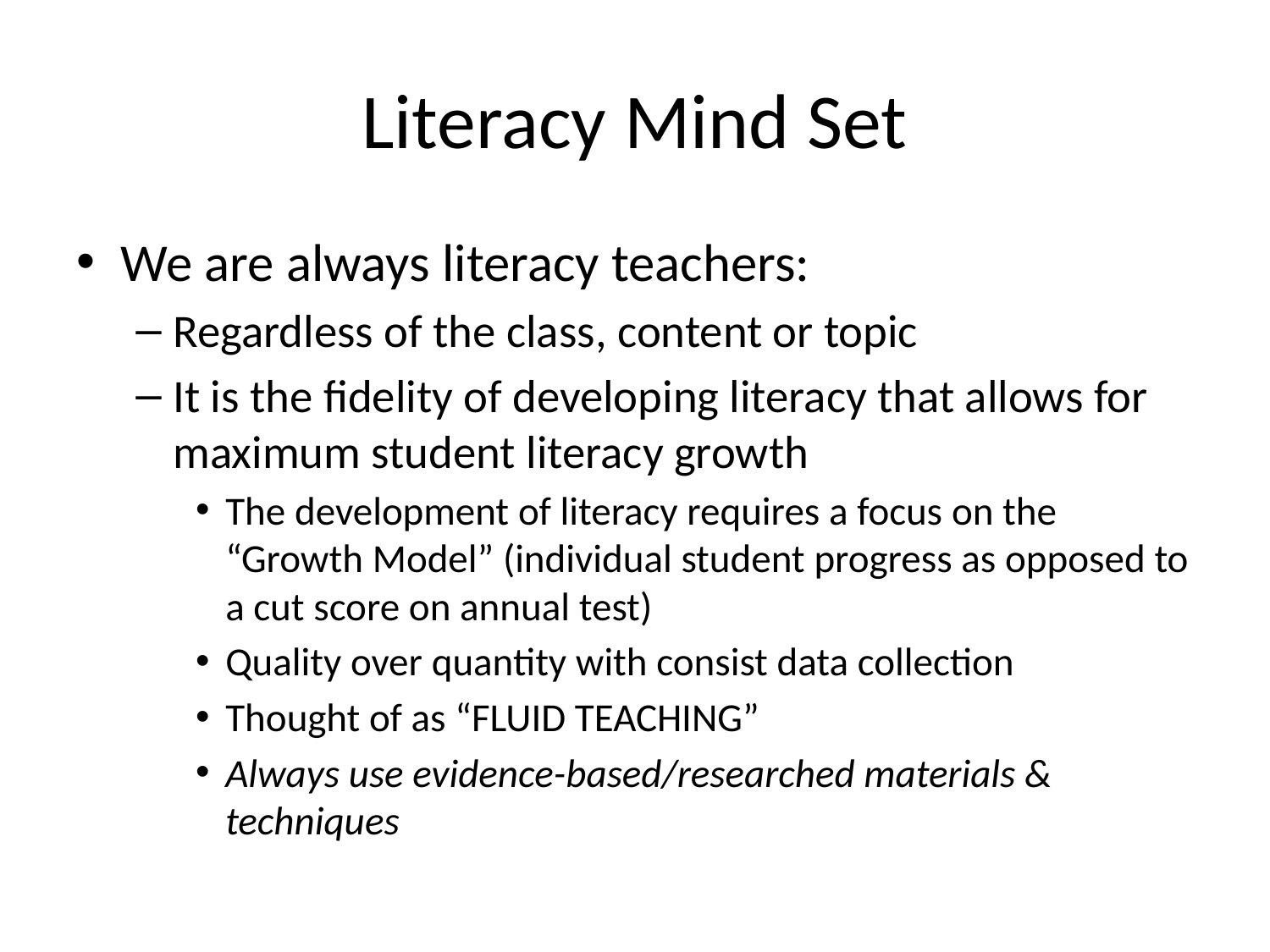

# Literacy Mind Set
We are always literacy teachers:
Regardless of the class, content or topic
It is the fidelity of developing literacy that allows for maximum student literacy growth
The development of literacy requires a focus on the “Growth Model” (individual student progress as opposed to a cut score on annual test)
Quality over quantity with consist data collection
Thought of as “FLUID TEACHING”
Always use evidence-based/researched materials & techniques